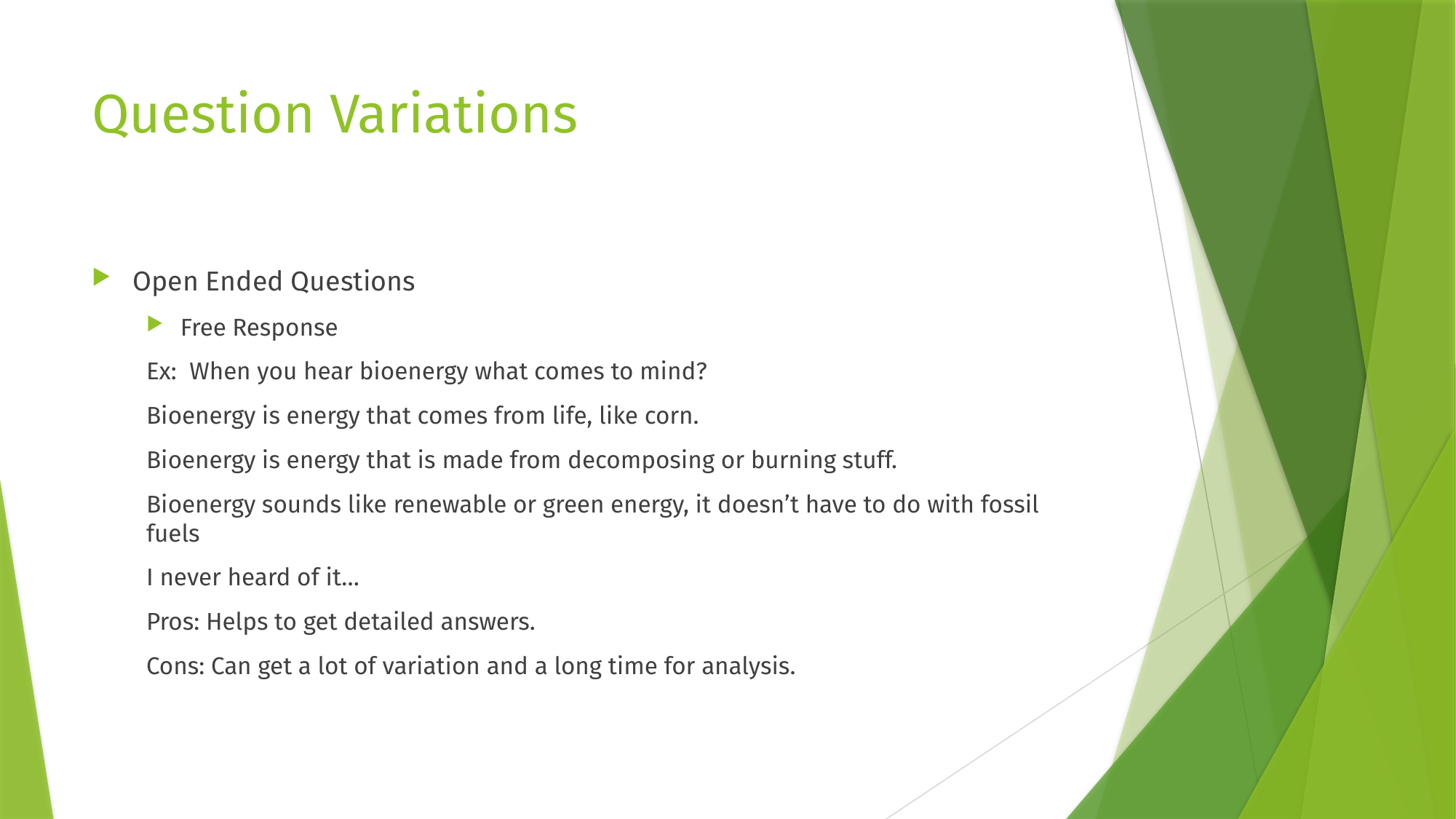

# Question Variations
Open Ended Questions
Free Response
Ex:  When you hear bioenergy what comes to mind?
Bioenergy is energy that comes from life, like corn.
Bioenergy is energy that is made from decomposing or burning stuff.
Bioenergy sounds like renewable or green energy, it doesn’t have to do with fossil fuels
I never heard of it…
Pros: Helps to get detailed answers.
Cons: Can get a lot of variation and a long time for analysis.